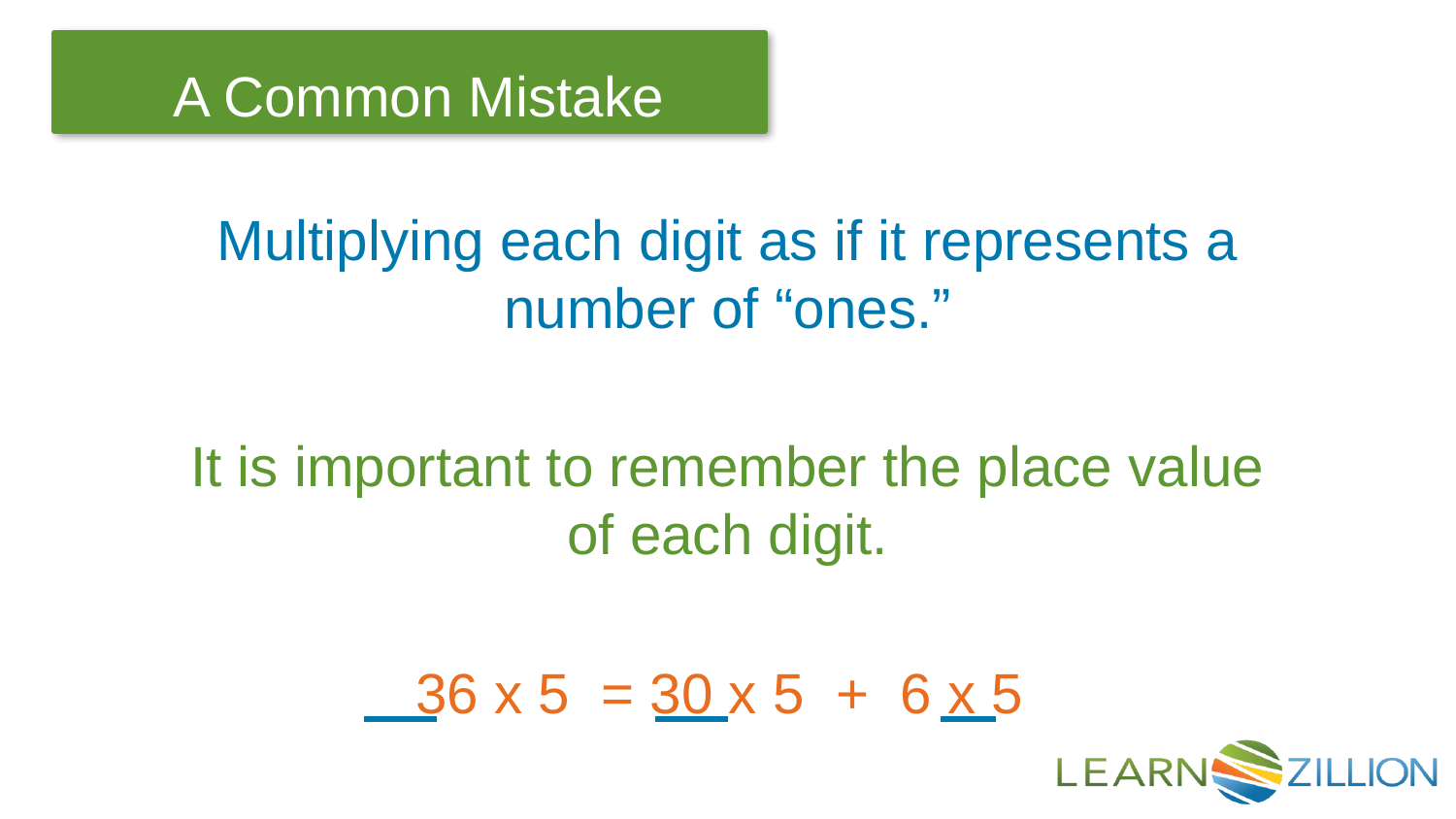

Multiplying each digit as if it represents a number of “ones.”

It is important to remember the place value of each digit.

36 x 5  = 30 x 5  +  6 x 5